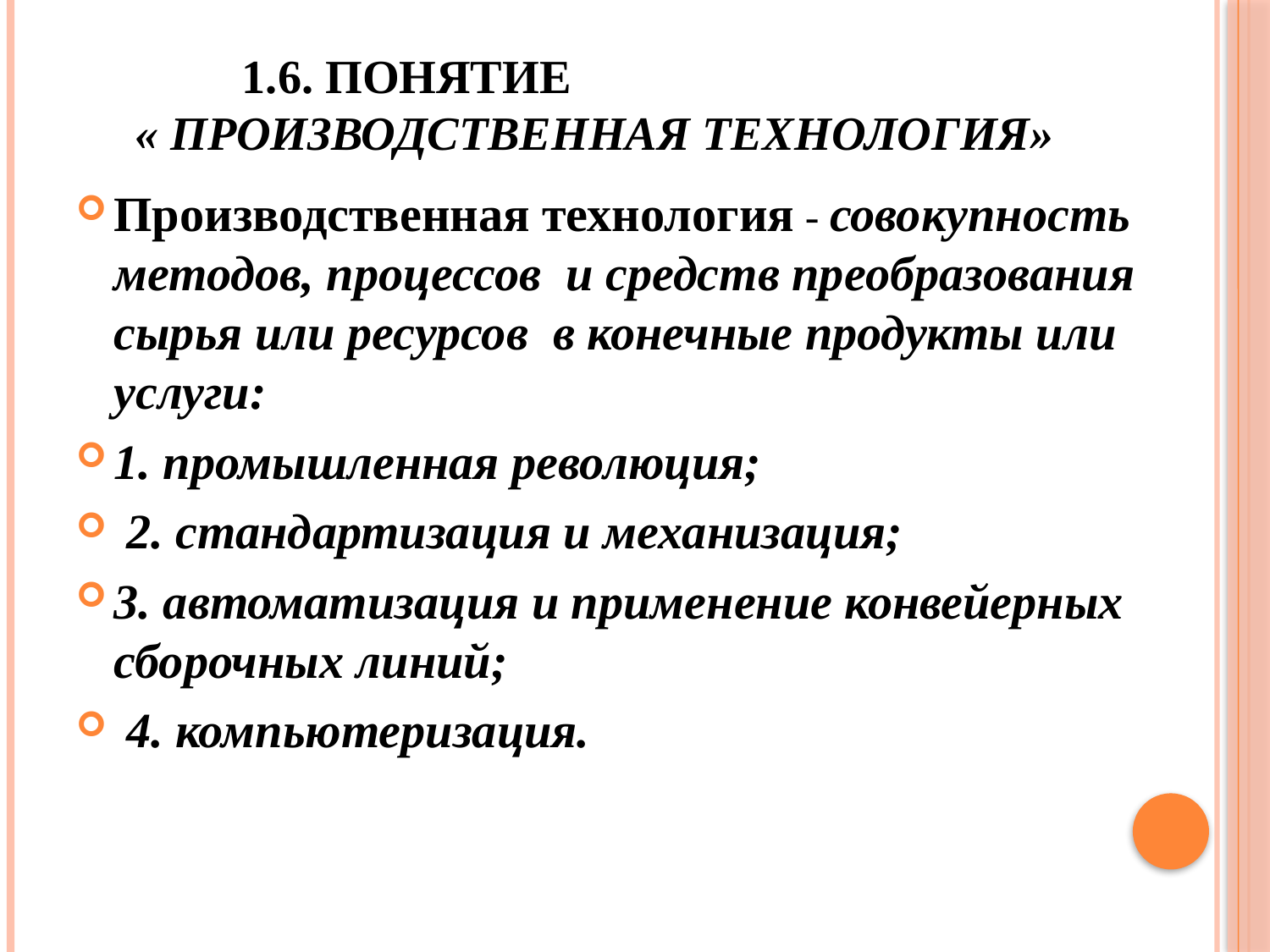

# 1.6. Понятие « производственная технология»
Производственная технология - совокупность методов, процессов  и средств преобразования сырья или ресурсов  в конечные продукты или услуги:
1. промышленная революция;
 2. стандартизация и механизация;
3. автоматизация и применение конвейерных сборочных линий;
 4. компьютеризация.